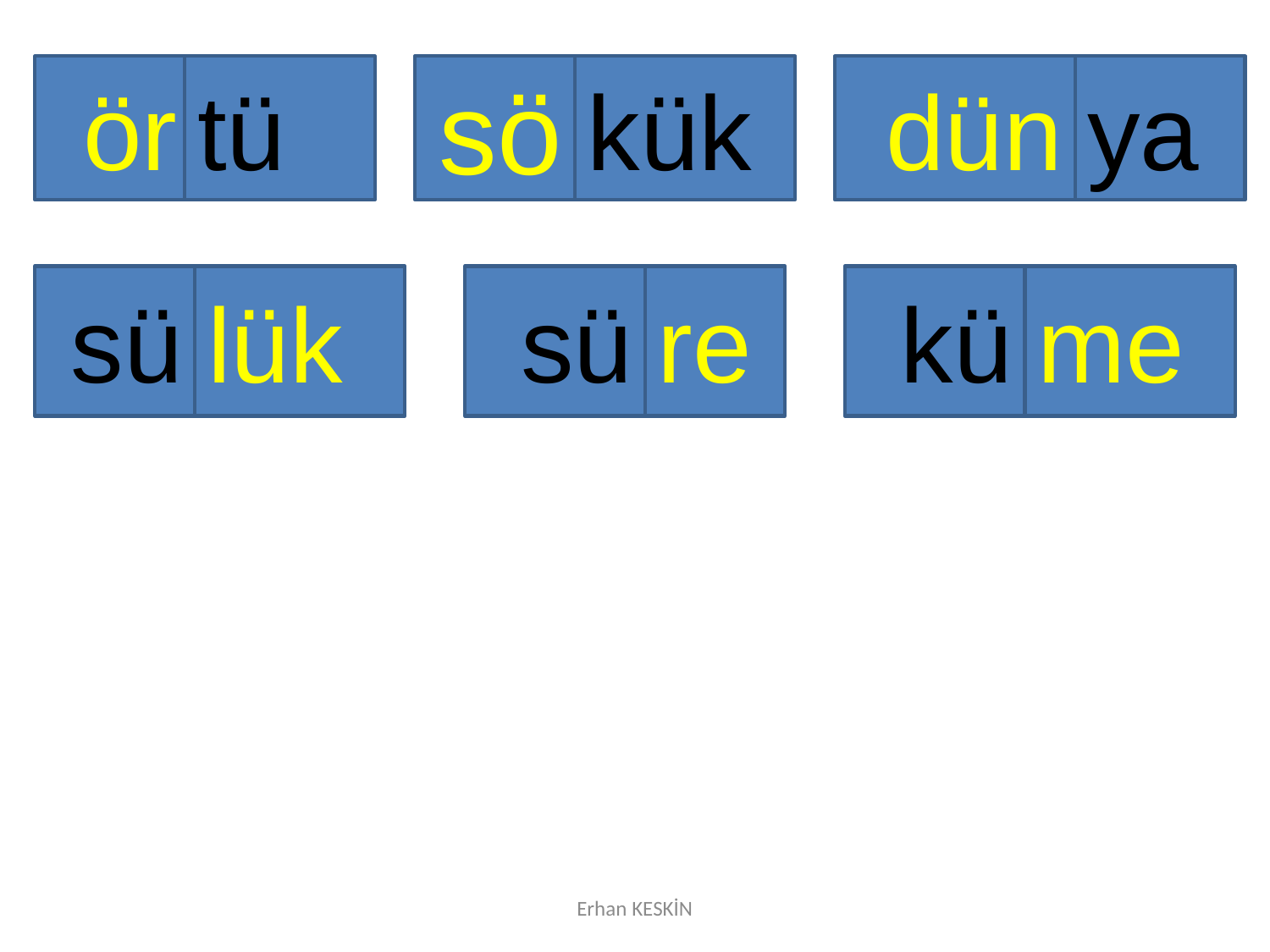

ör
tü
sö
kük
dün
ya
sü
lük
sü
re
kü
me
Erhan KESKİN